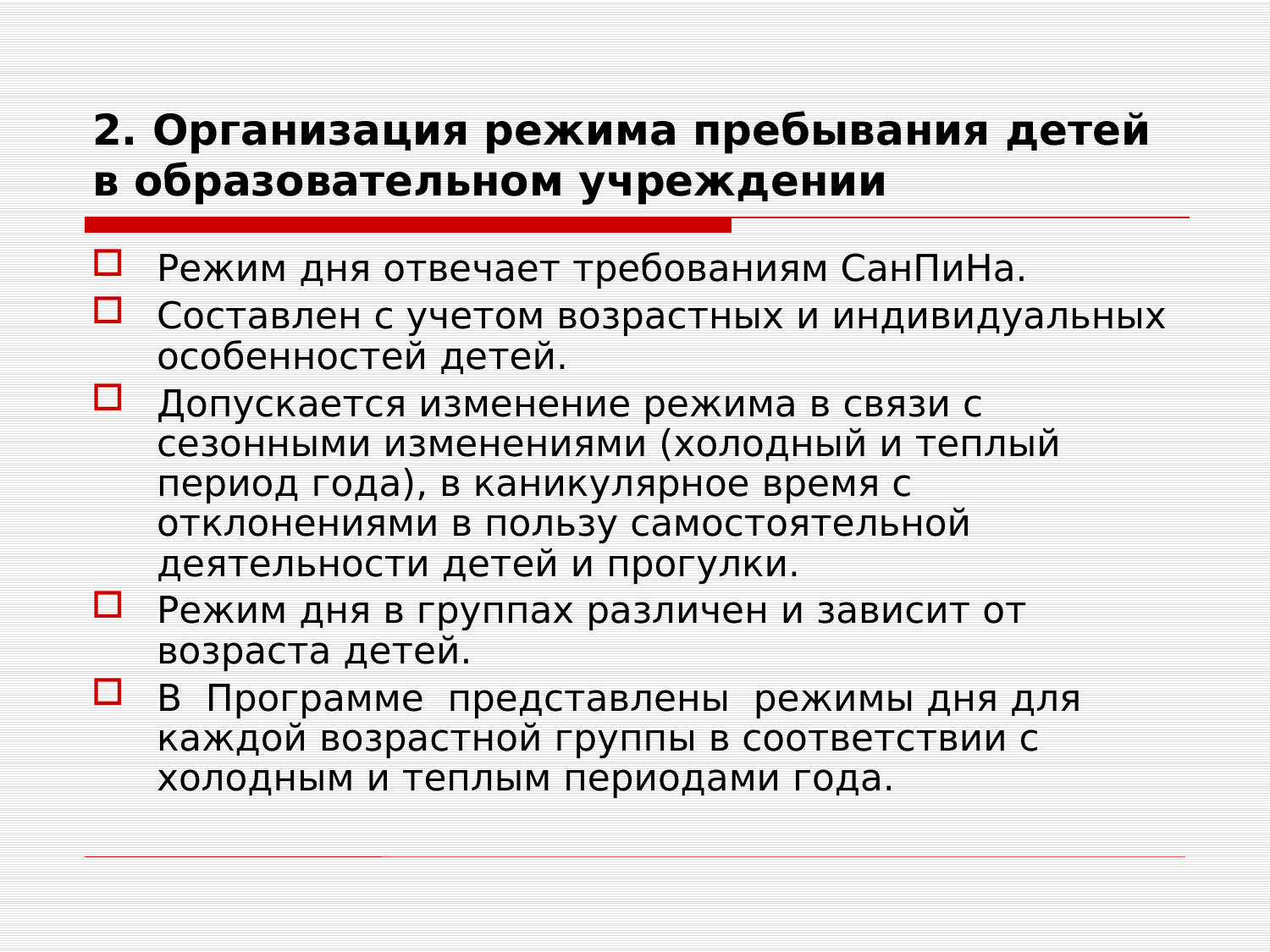

# 2. Организация режима пребывания детей в образовательном учреждении
Режим дня отвечает требованиям СанПиНа.
Составлен с учетом возрастных и индивидуальных особенностей детей.
Допускается изменение режима в связи с сезонными изменениями (холодный и теплый период года), в каникулярное время с отклонениями в пользу самостоятельной деятельности детей и прогулки.
Режим дня в группах различен и зависит от возраста детей.
В  Программе  представлены  режимы дня для каждой возрастной группы в соответствии с холодным и теплым периодами года.